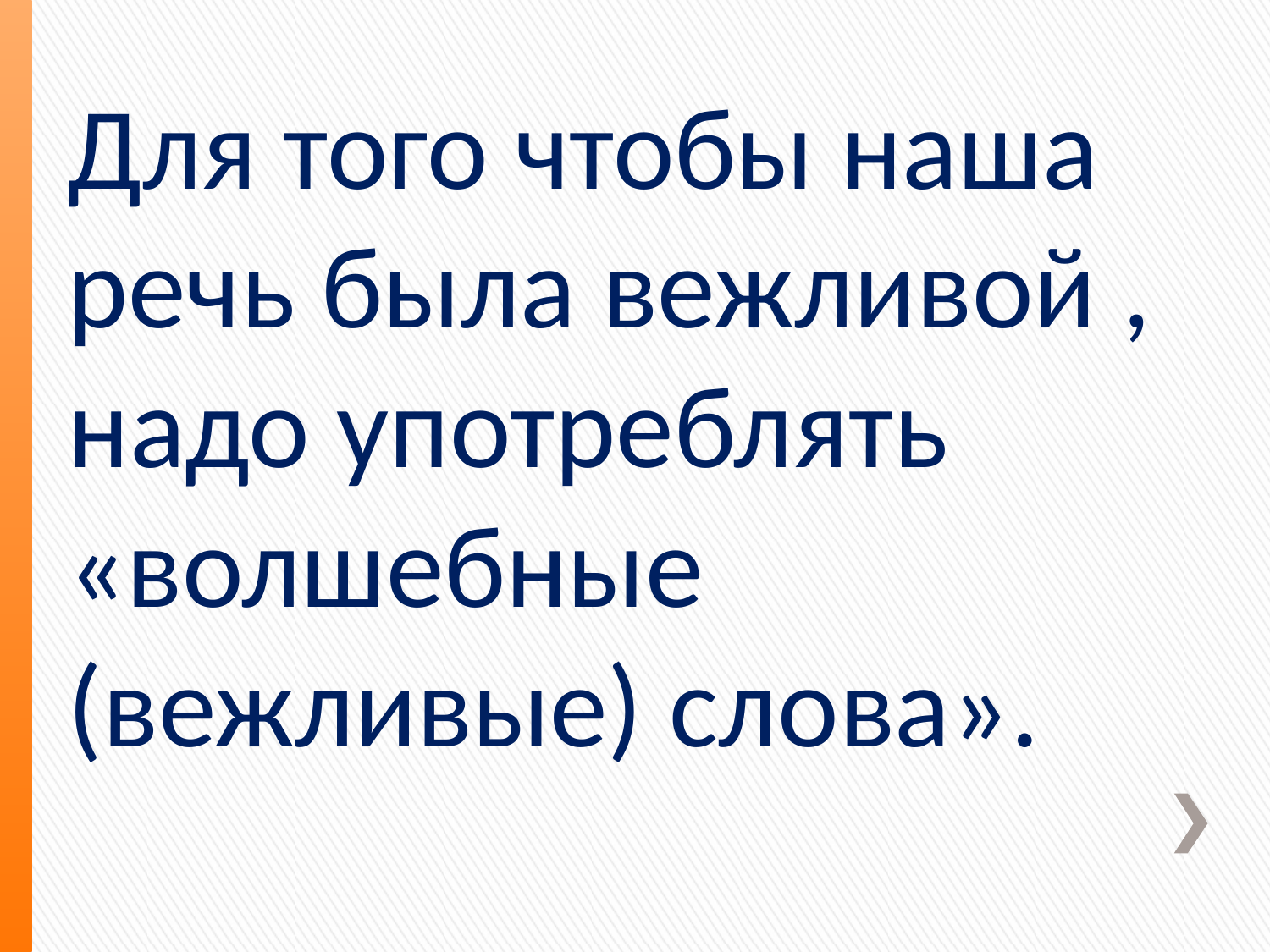

Для того чтобы наша речь была вежливой , надо употреблять   «волшебные (вежливые) слова».